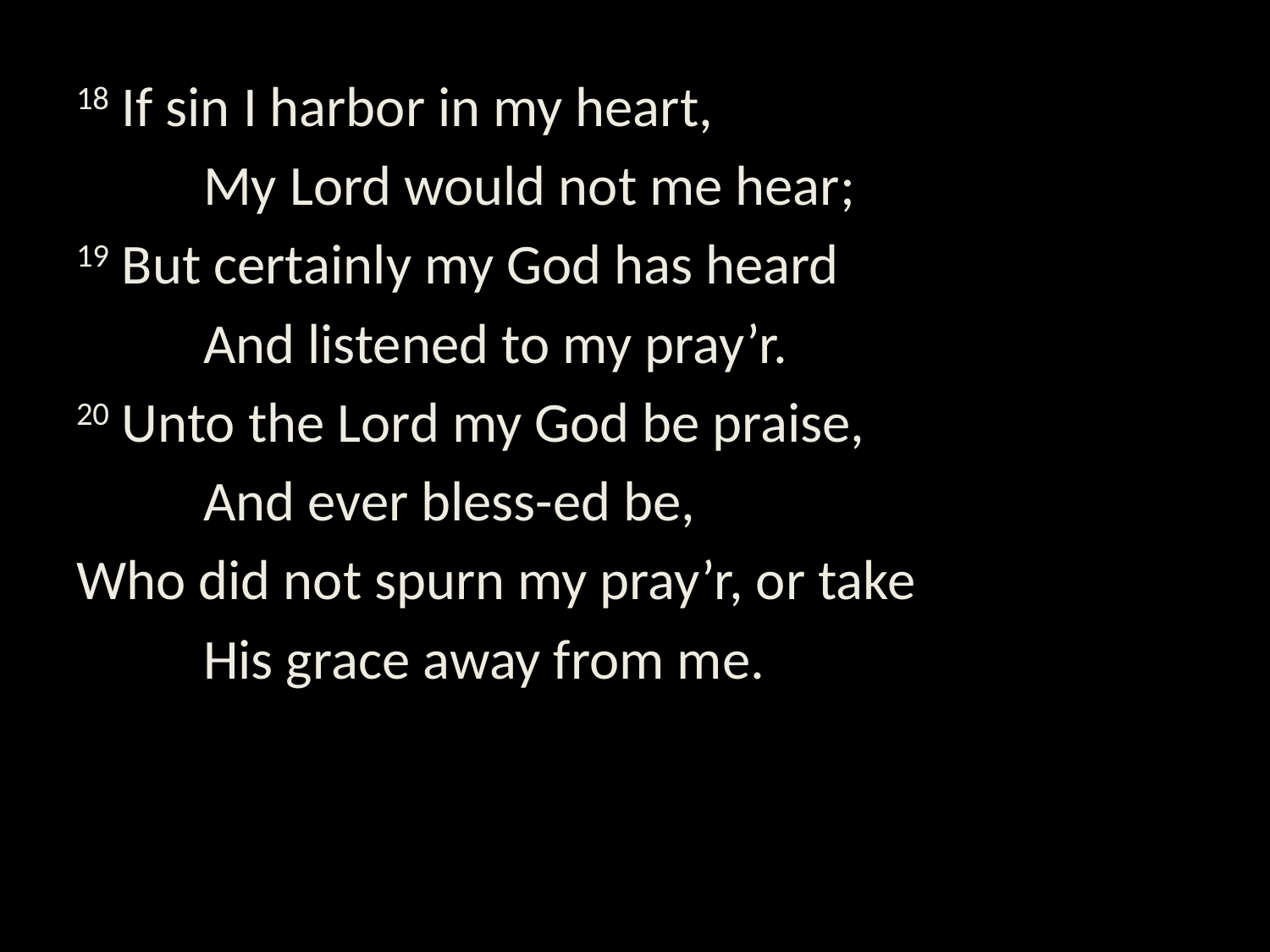

18 If sin I harbor in my heart,
	My Lord would not me hear;
19 But certainly my God has heard
	And listened to my pray’r.
20 Unto the Lord my God be praise,
	And ever bless-ed be,
Who did not spurn my pray’r, or take
	His grace away from me.